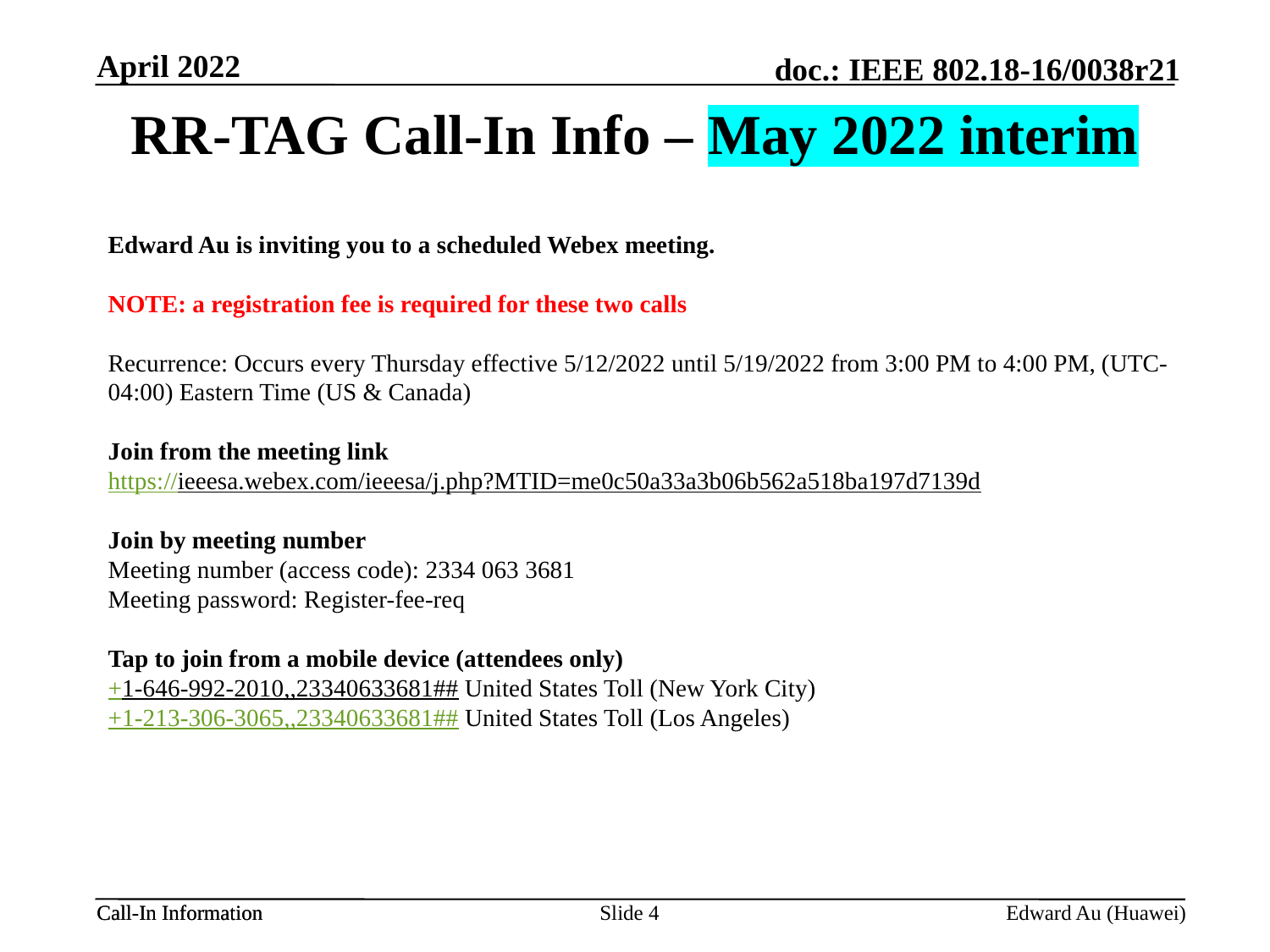

April 2022
# RR-TAG Call-In Info – May 2022 interim
Edward Au is inviting you to a scheduled Webex meeting.

NOTE: a registration fee is required for these two calls

Recurrence: Occurs every Thursday effective 5/12/2022 until 5/19/2022 from 3:00 PM to 4:00 PM, (UTC-04:00) Eastern Time (US & Canada)

Join from the meeting link
https://ieeesa.webex.com/ieeesa/j.php?MTID=me0c50a33a3b06b562a518ba197d7139d

Join by meeting number
Meeting number (access code): 2334 063 3681
Meeting password: Register-fee-req

Tap to join from a mobile device (attendees only)
+1-646-992-2010,,23340633681## United States Toll (New York City)
+1-213-306-3065,,23340633681## United States Toll (Los Angeles)

Slide 4
Edward Au (Huawei)